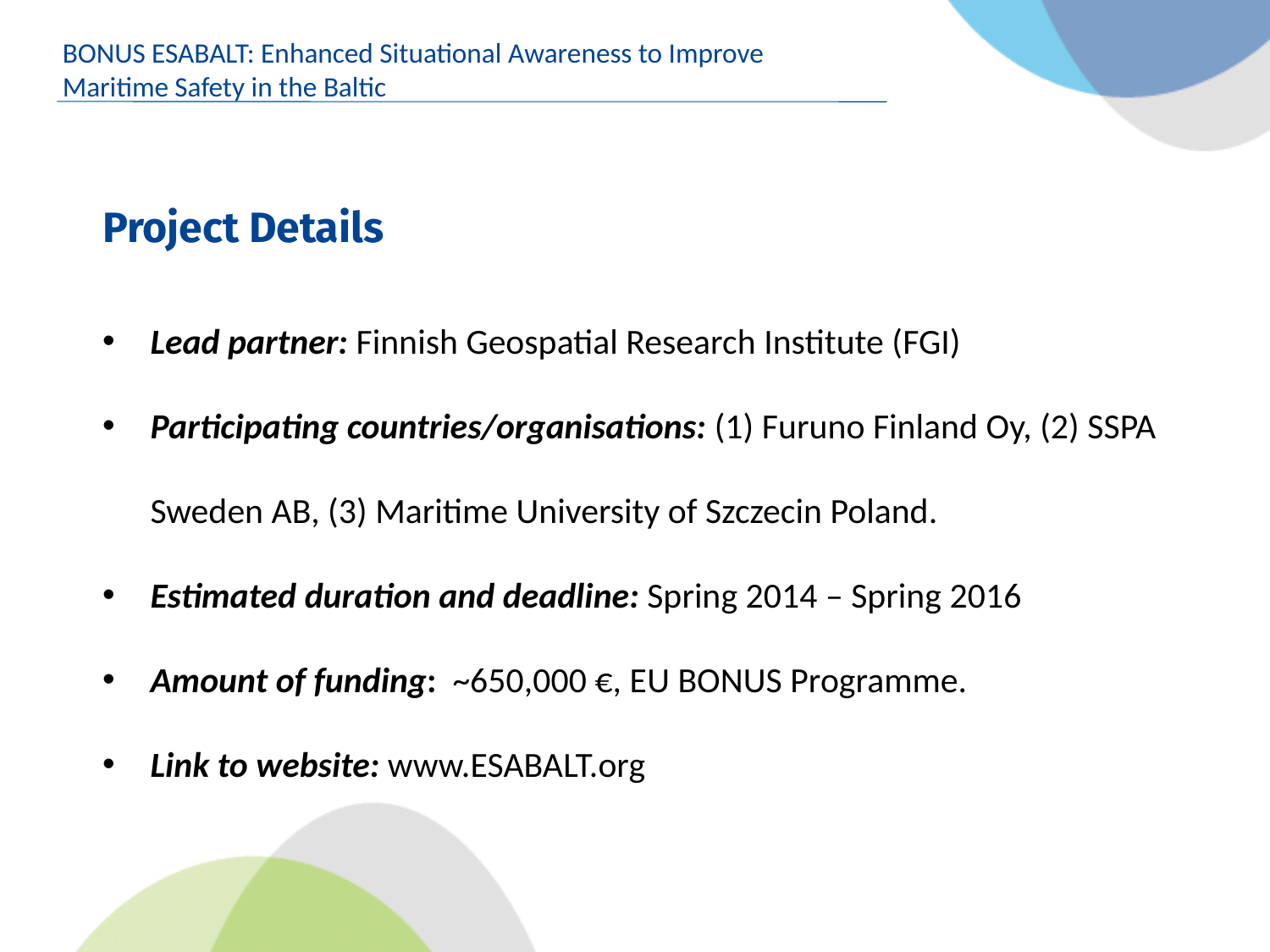

BONUS ESABALT: Enhanced Situational Awareness to Improve Maritime Safety in the Baltic
# Project Details
Lead partner: Finnish Geospatial Research Institute (FGI)
Participating countries/organisations: (1) Furuno Finland Oy, (2) SSPA Sweden AB, (3) Maritime University of Szczecin Poland.
Estimated duration and deadline: Spring 2014 – Spring 2016
Amount of funding:  ~650,000 €, EU BONUS Programme.
Link to website: www.ESABALT.org